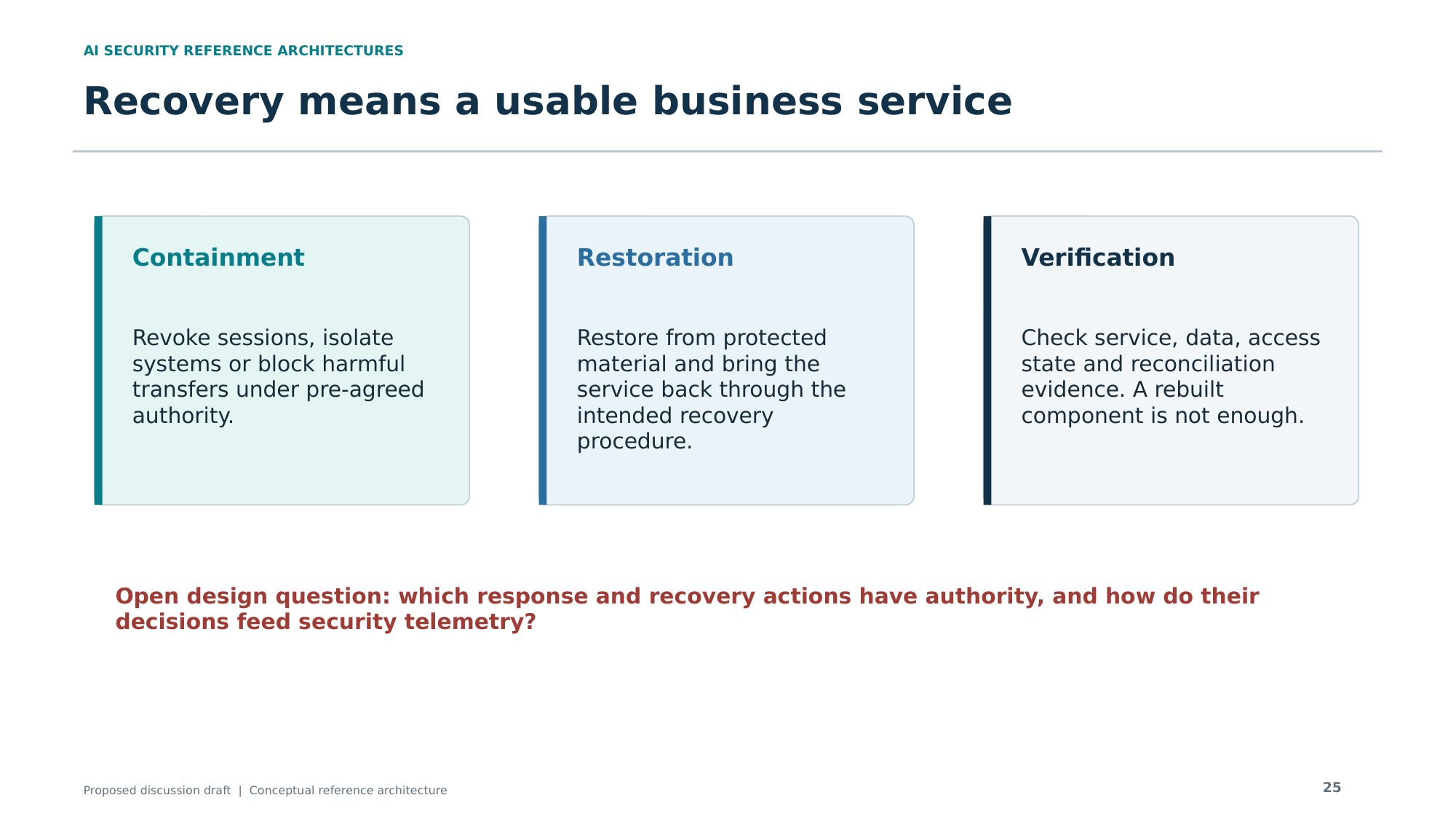

AI SECURITY REFERENCE ARCHITECTURES
Recovery means a usable business service

Containment
Restoration
Verification
Revoke sessions, isolate systems or block harmful transfers under pre-agreed authority.
Restore from protected material and bring the service back through the intended recovery procedure.
Check service, data, access state and reconciliation evidence. A rebuilt component is not enough.
Open design question: which response and recovery actions have authority, and how do their decisions feed security telemetry?
25
Proposed discussion draft  |  Conceptual reference architecture